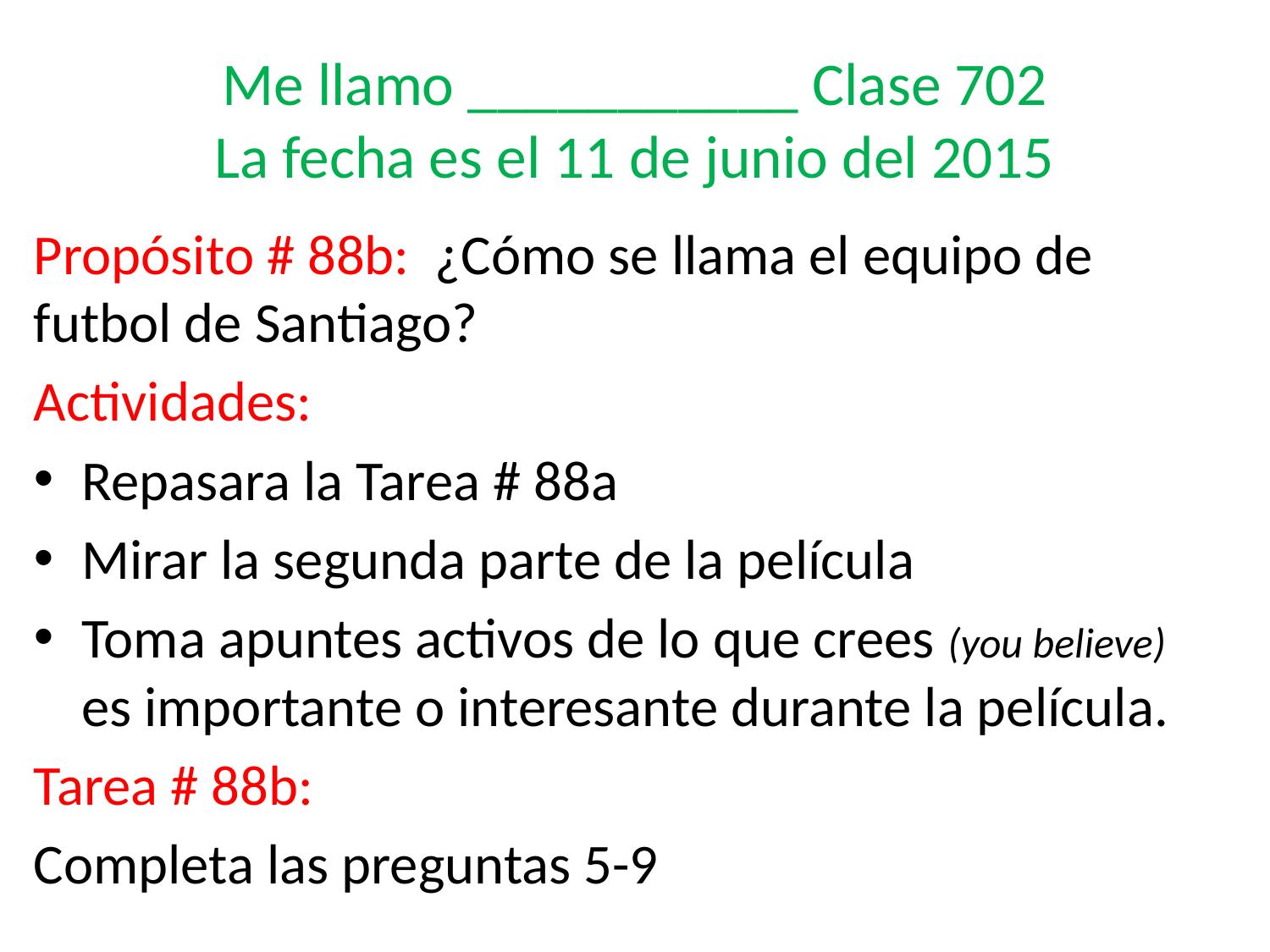

# Me llamo ___________ Clase 702 La fecha es el 11 de junio del 2015
Propósito # 88b:  ¿Cómo se llama el equipo de futbol de Santiago?
Actividades:
Repasara la Tarea # 88a
Mirar la segunda parte de la película
Toma apuntes activos de lo que crees (you believe) es importante o interesante durante la película.
Tarea # 88b:
Completa las preguntas 5-9